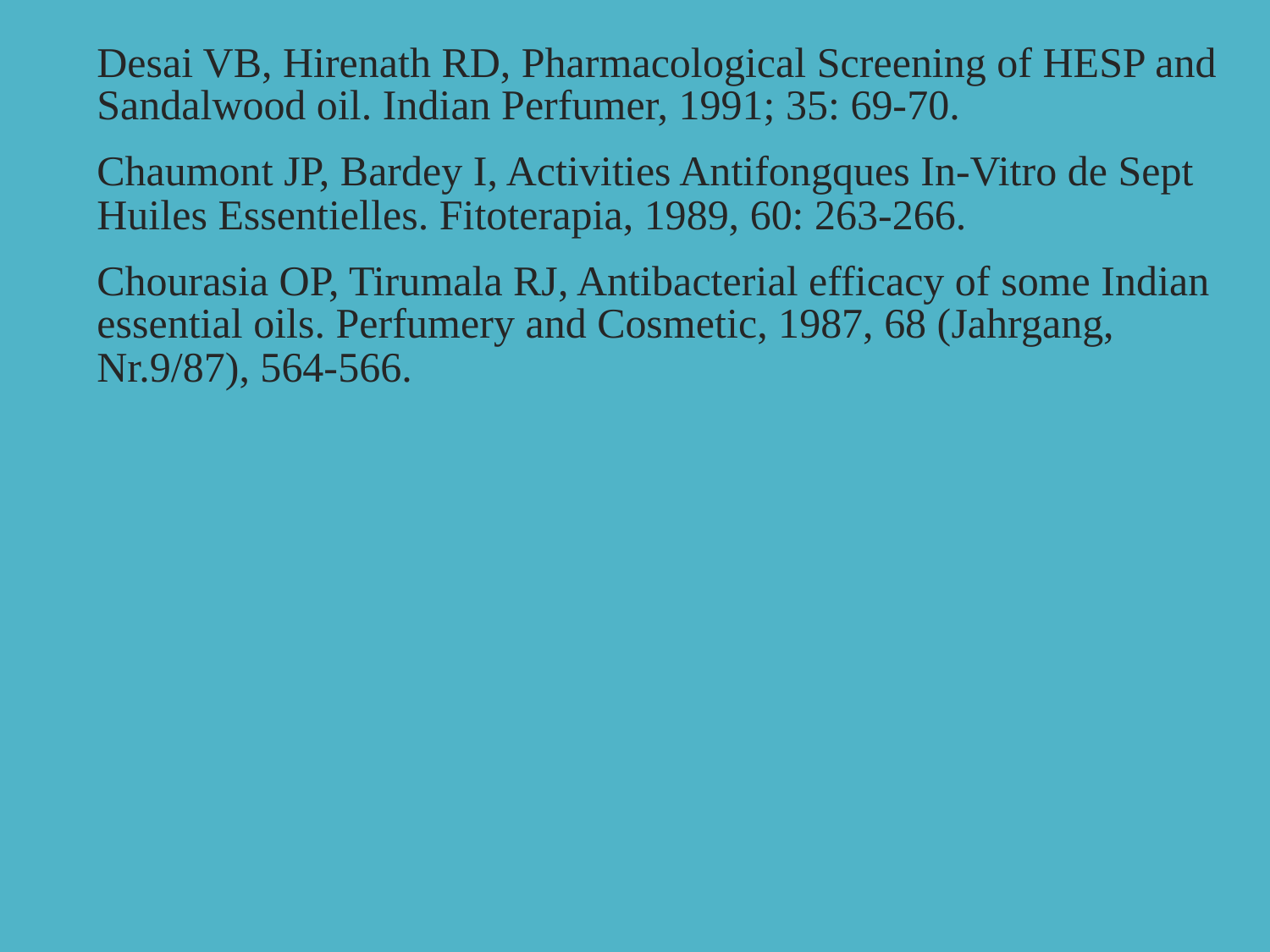

Desai VB, Hirenath RD, Pharmacological Screening of HESP and Sandalwood oil. Indian Perfumer, 1991; 35: 69-70.
Chaumont JP, Bardey I, Activities Antifongques In-Vitro de Sept Huiles Essentielles. Fitoterapia, 1989, 60: 263-266.
Chourasia OP, Tirumala RJ, Antibacterial efficacy of some Indian essential oils. Perfumery and Cosmetic, 1987, 68 (Jahrgang, Nr.9/87), 564-566.

19